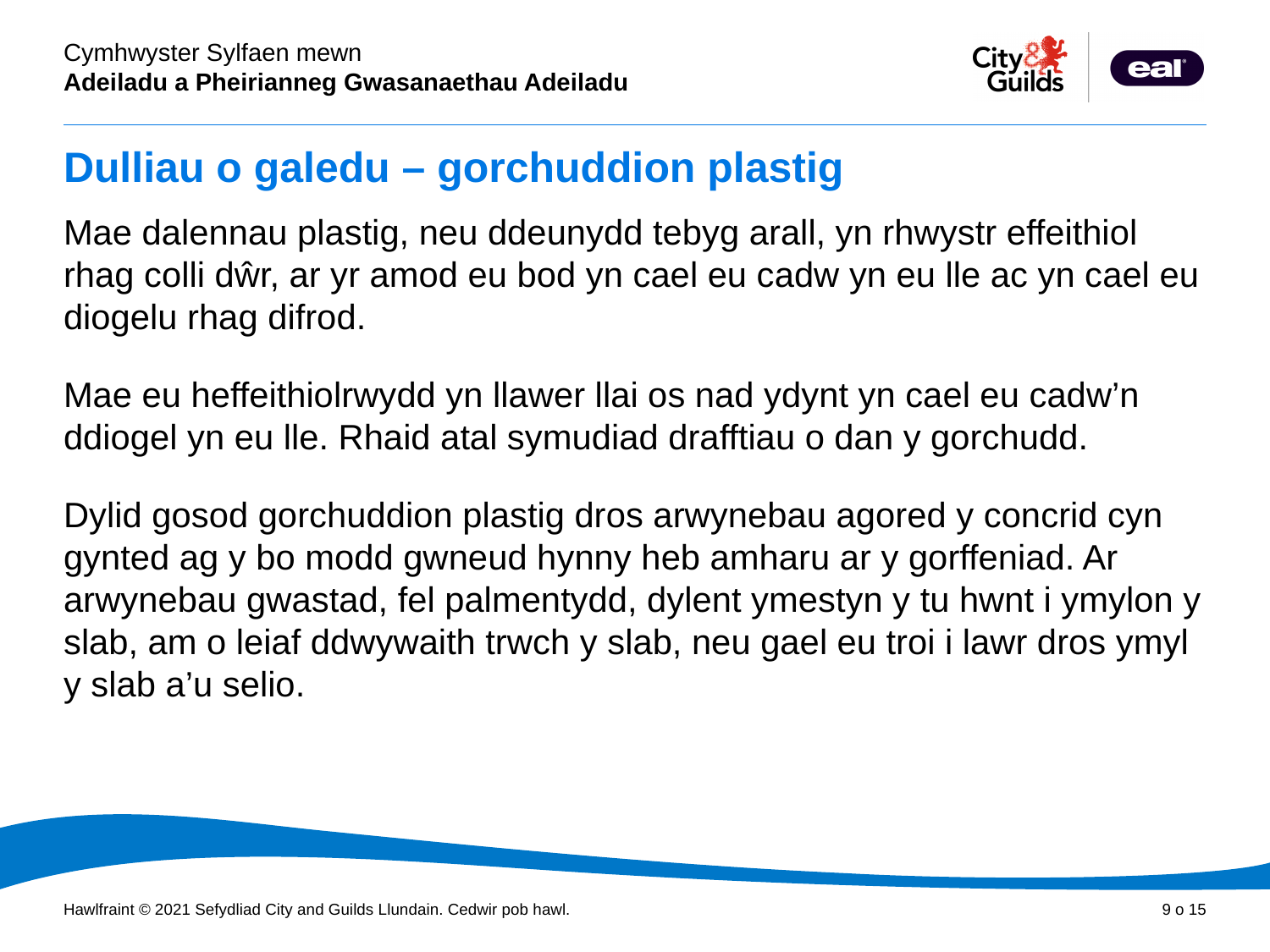

# Dulliau o galedu – gorchuddion plastig
Mae dalennau plastig, neu ddeunydd tebyg arall, yn rhwystr effeithiol rhag colli dŵr, ar yr amod eu bod yn cael eu cadw yn eu lle ac yn cael eu diogelu rhag difrod.
Mae eu heffeithiolrwydd yn llawer llai os nad ydynt yn cael eu cadw’n ddiogel yn eu lle. Rhaid atal symudiad drafftiau o dan y gorchudd.
Dylid gosod gorchuddion plastig dros arwynebau agored y concrid cyn gynted ag y bo modd gwneud hynny heb amharu ar y gorffeniad. Ar arwynebau gwastad, fel palmentydd, dylent ymestyn y tu hwnt i ymylon y slab, am o leiaf ddwywaith trwch y slab, neu gael eu troi i lawr dros ymyl y slab a’u selio.